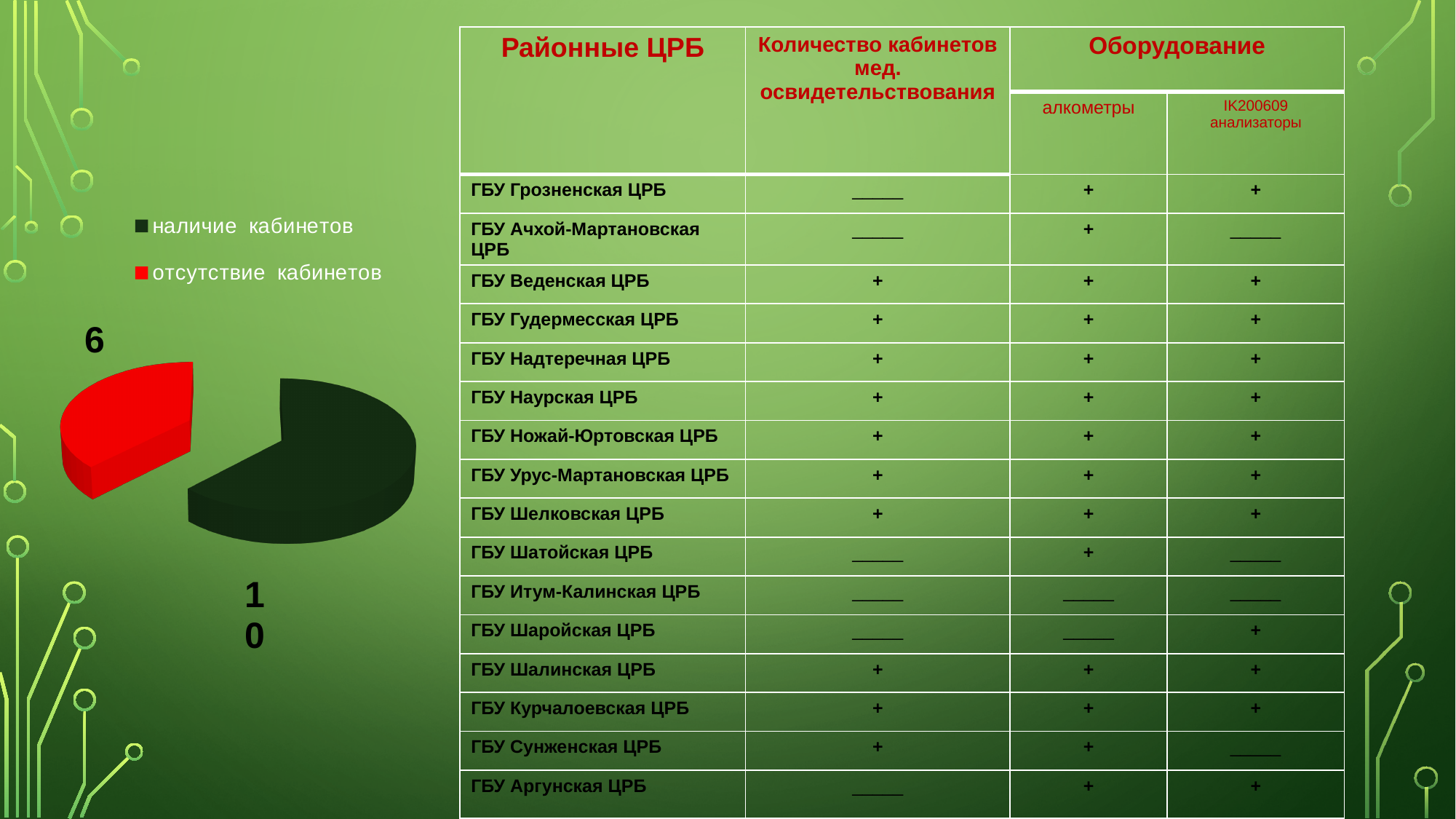

| Районные ЦРБ | Количество кабинетов мед. освидетельствования | Оборудование |  |
| --- | --- | --- | --- |
|  |  | алкометры | IK200609 анализаторы |
| ГБУ Грозненская ЦРБ | \_\_\_\_\_ | + | + |
| ГБУ Ачхой-Мартановская ЦРБ | \_\_\_\_\_ | + | \_\_\_\_\_ |
| ГБУ Веденская ЦРБ | + | + | + |
| ГБУ Гудермесская ЦРБ | + | + | + |
| ГБУ Надтеречная ЦРБ | + | + | + |
| ГБУ Наурская ЦРБ | + | + | + |
| ГБУ Ножай-Юртовская ЦРБ | + | + | + |
| ГБУ Урус-Мартановская ЦРБ | + | + | + |
| ГБУ Шелковская ЦРБ | + | + | + |
| ГБУ Шатойская ЦРБ | \_\_\_\_\_ | + | \_\_\_\_\_ |
| ГБУ Итум-Калинская ЦРБ | \_\_\_\_\_ | \_\_\_\_\_ | \_\_\_\_\_ |
| ГБУ Шаройская ЦРБ | \_\_\_\_\_ | \_\_\_\_\_ | + |
| ГБУ Шалинская ЦРБ | + | + | + |
| ГБУ Курчалоевская ЦРБ | + | + | + |
| ГБУ Сунженская ЦРБ | + | + | \_\_\_\_\_ |
| ГБУ Аргунская ЦРБ | \_\_\_\_\_ | + | + |

[unsupported chart]